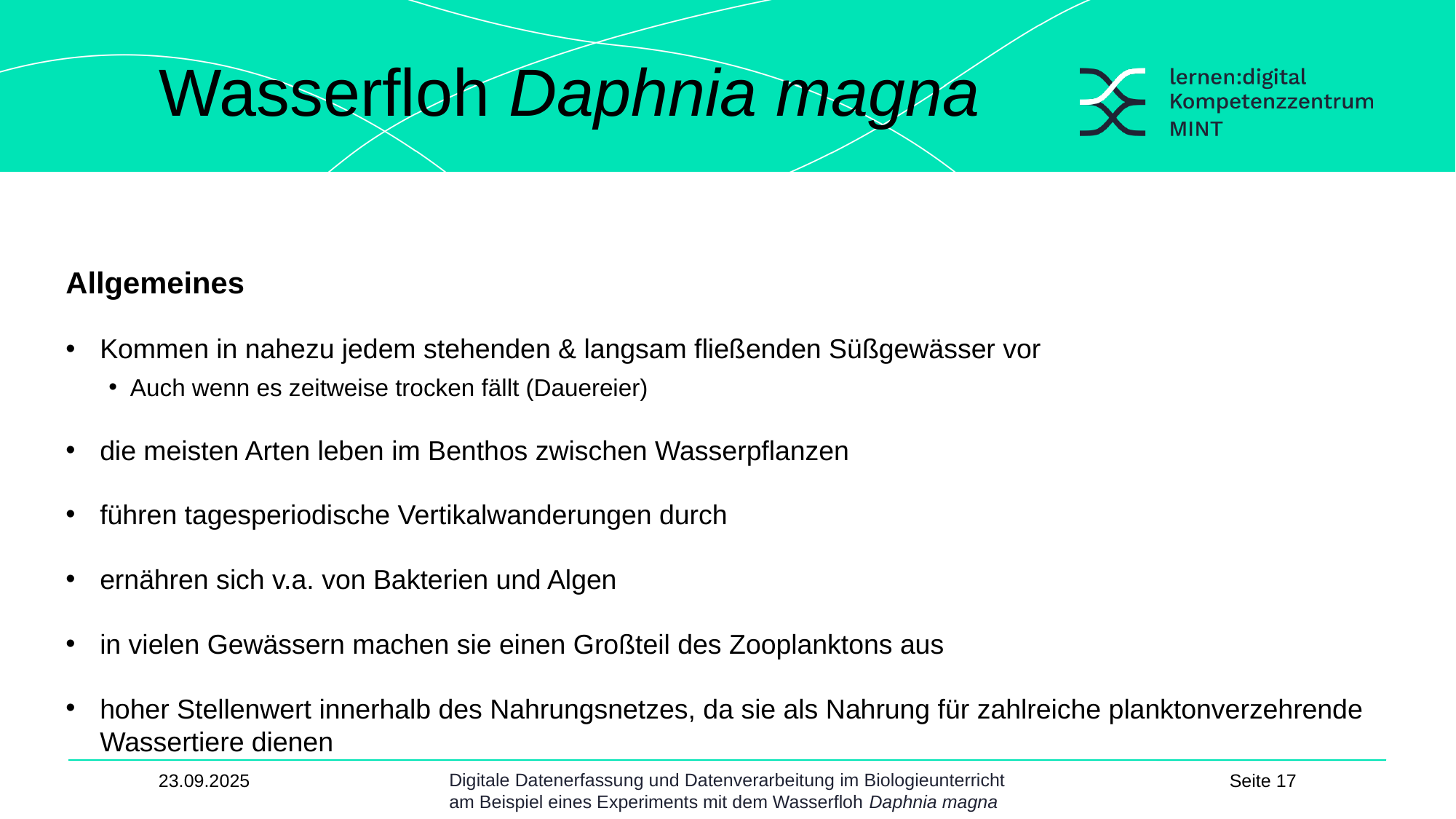

# Wasserfloh Daphnia magna
Allgemeines
Kommen in nahezu jedem stehenden & langsam fließenden Süßgewässer vor
Auch wenn es zeitweise trocken fällt (Dauereier)
die meisten Arten leben im Benthos zwischen Wasserpflanzen
führen tagesperiodische Vertikalwanderungen durch
ernähren sich v.a. von Bakterien und Algen
in vielen Gewässern machen sie einen Großteil des Zooplanktons aus
hoher Stellenwert innerhalb des Nahrungsnetzes, da sie als Nahrung für zahlreiche planktonverzehrende Wassertiere dienen
23.09.2025
Seite 17